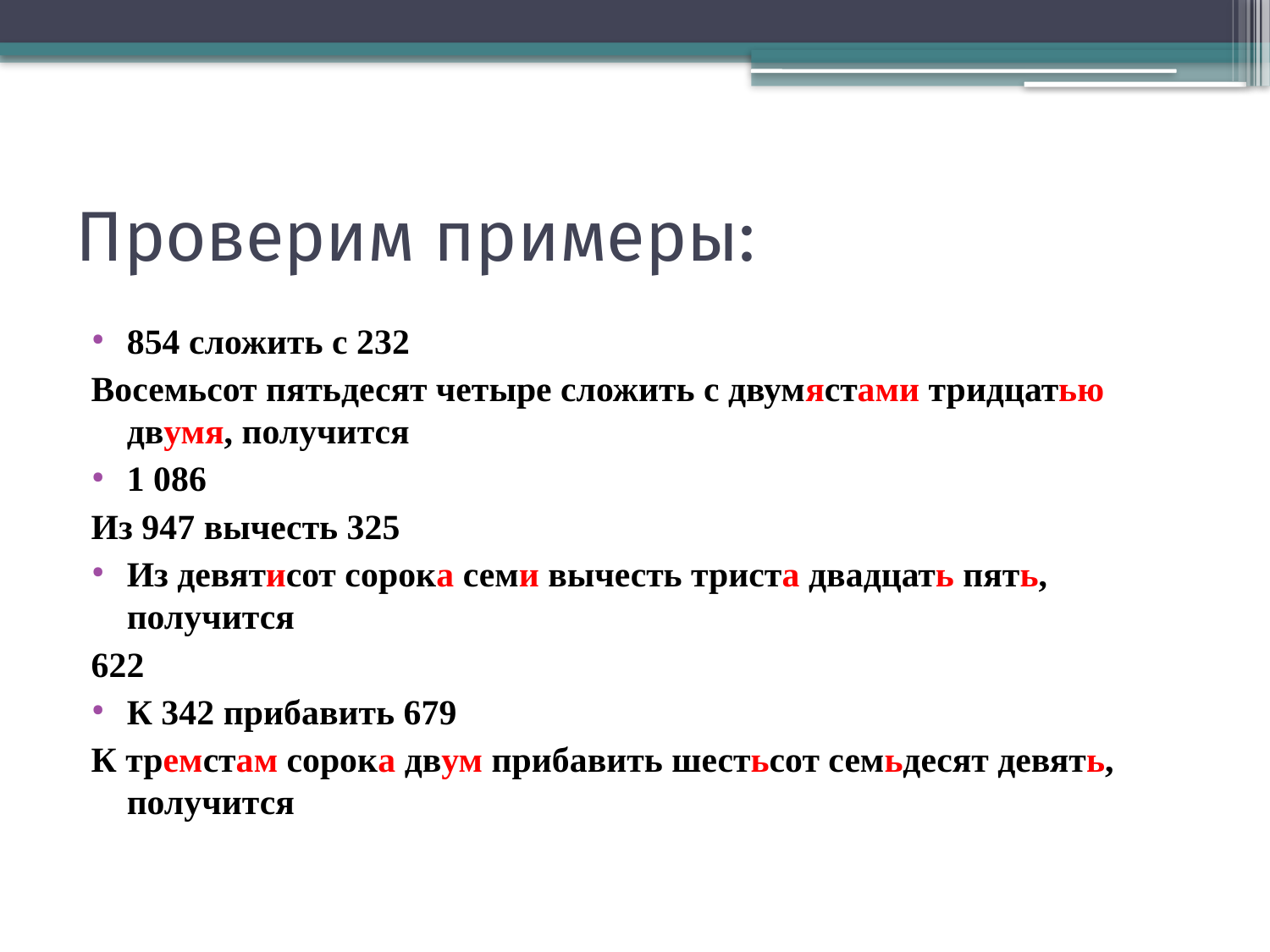

# Проверим примеры:
854 сложить с 232
Восемьсот пятьдесят четыре сложить с двумястами тридцатью двумя, получится
1 086
Из 947 вычесть 325
Из девятисот сорока семи вычесть триста двадцать пять, получится
622
К 342 прибавить 679
К тремстам сорока двум прибавить шестьсот семьдесят девять, получится